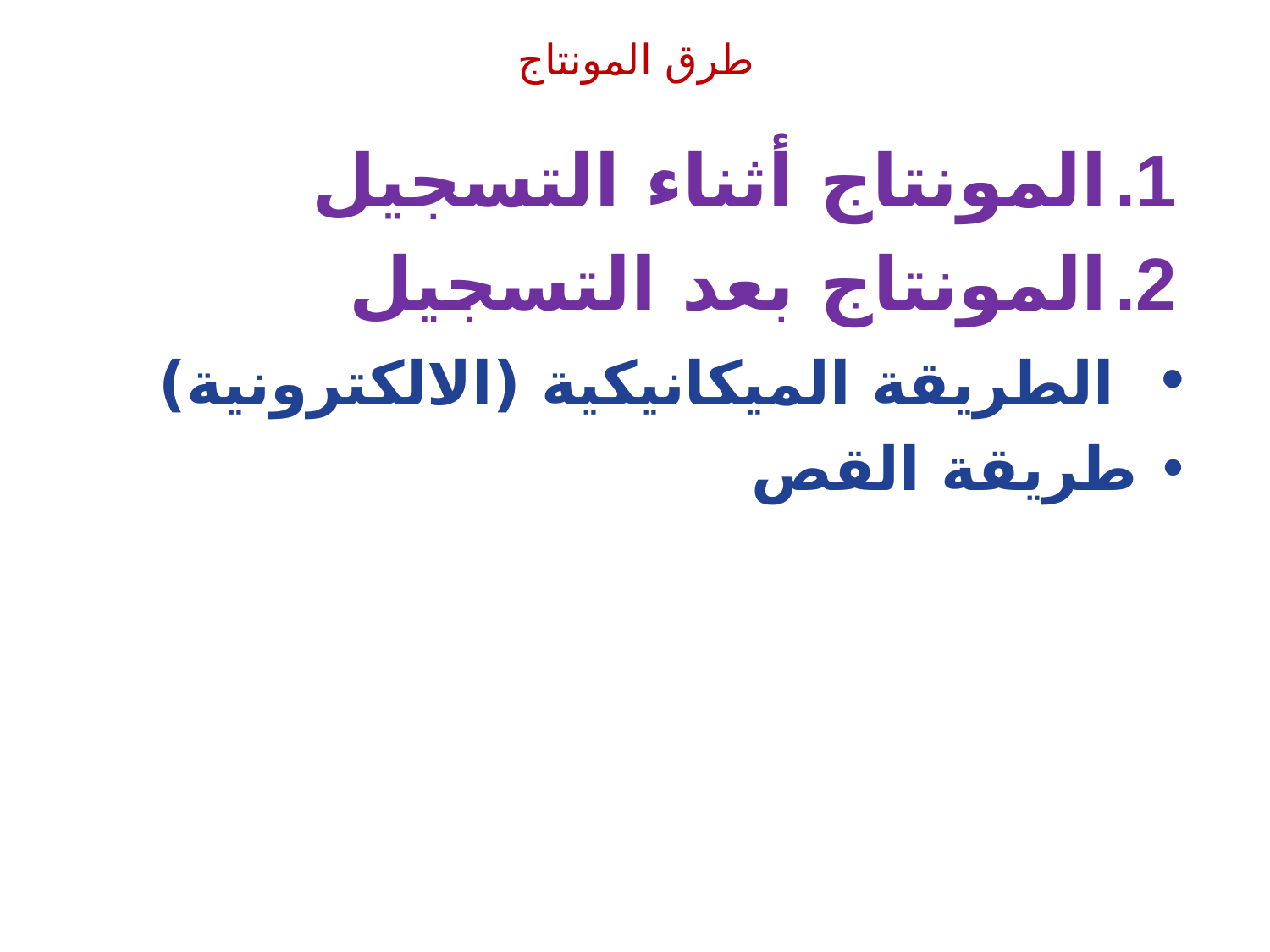

# طرق المونتاج
المونتاج أثناء التسجيل
المونتاج بعد التسجيل
 الطريقة الميكانيكية (الالكترونية)
طريقة القص